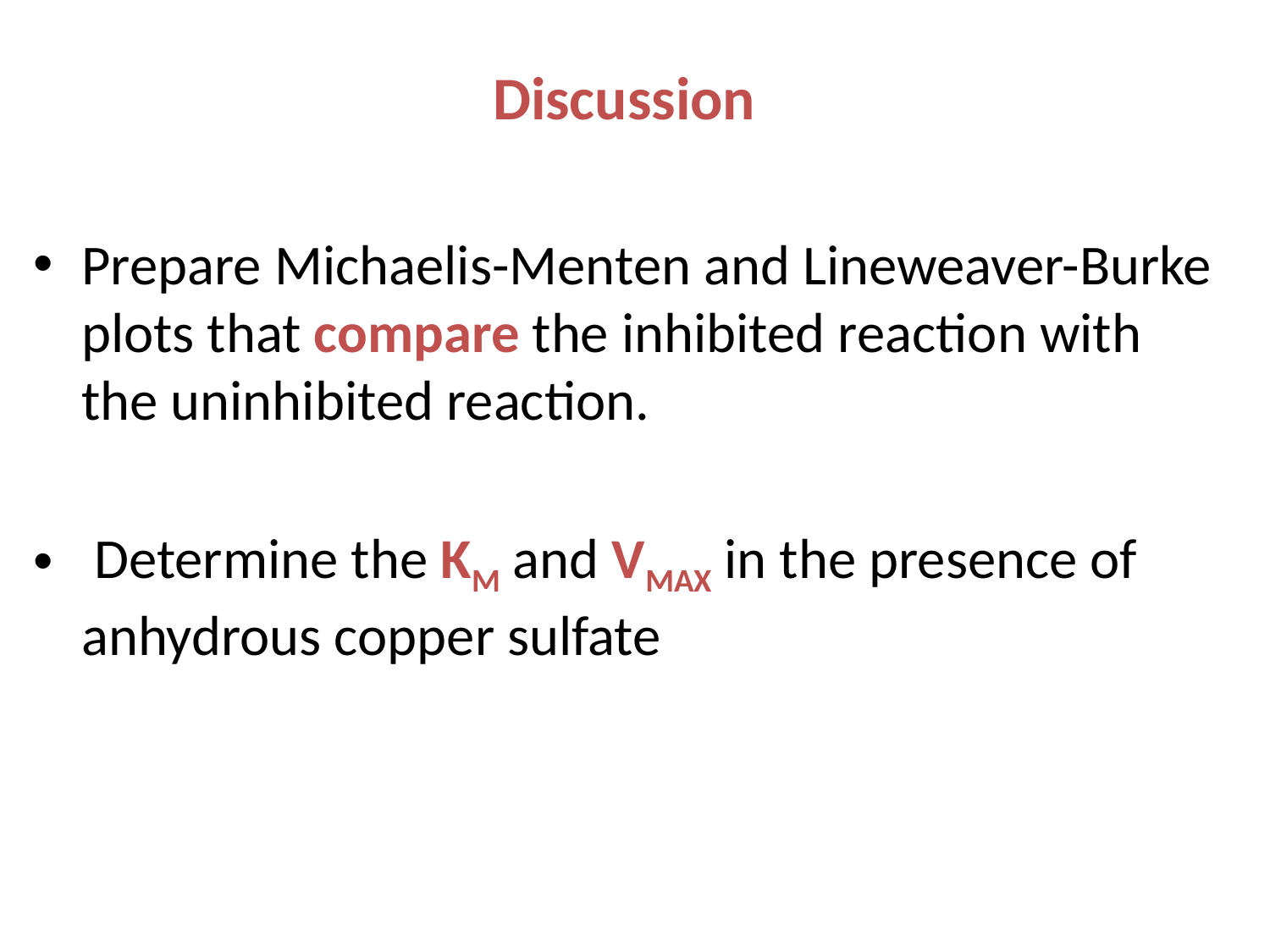

Discussion
Prepare Michaelis-Menten and Lineweaver-Burke plots that compare the inhibited reaction with the uninhibited reaction.

 Determine the KM and VMAX in the presence of anhydrous copper sulfate